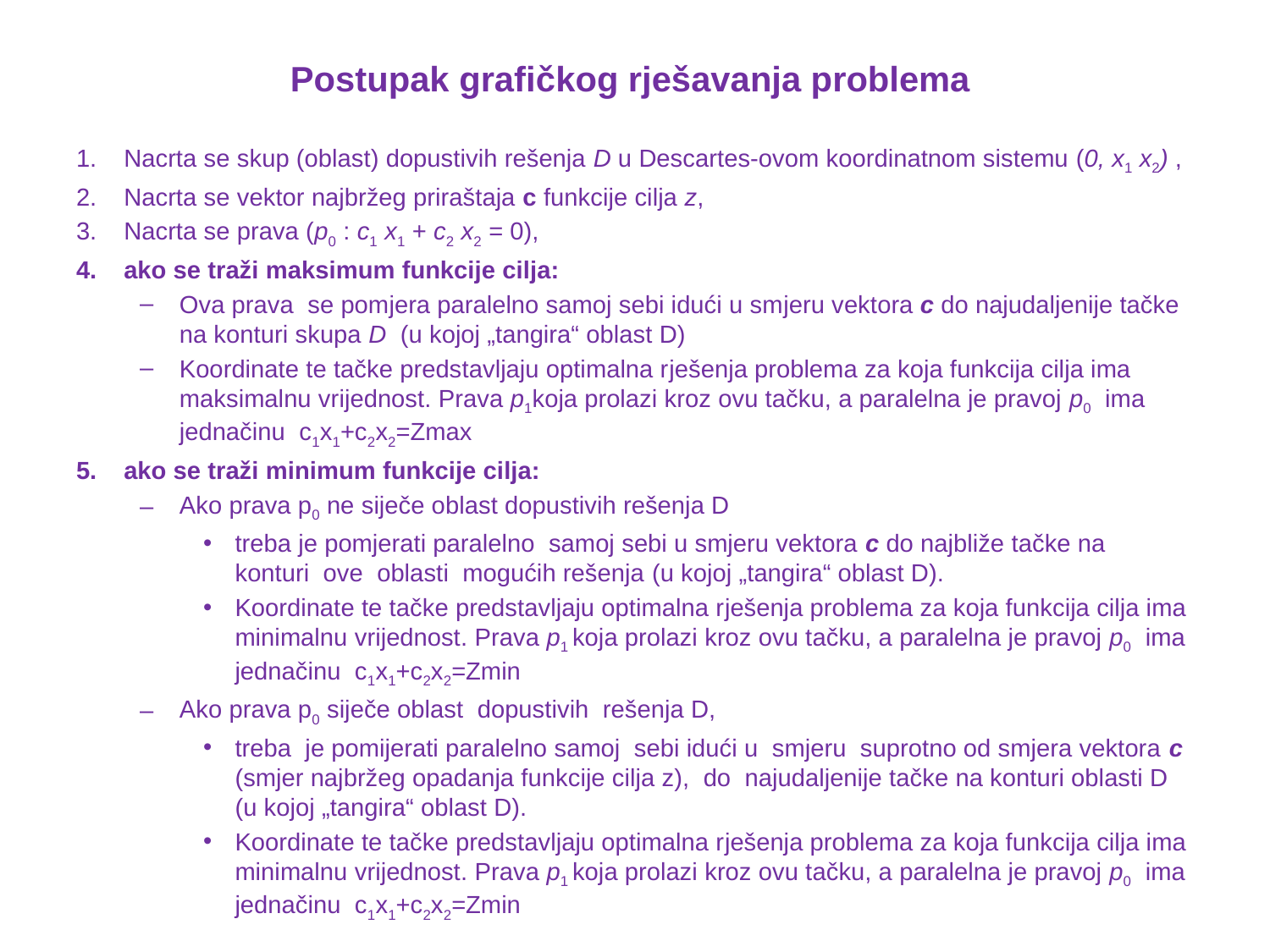

# Postupak grafičkog rješavanja problema
Nacrta se skup (oblast) dopustivih rešenja D u Descartes-ovom koordinatnom sistemu (0, x1 x2) ,
Nacrta se vektor najbržeg priraštaja c funkcije cilja z,
Nacrta se prava (p0 : c1 x1 + c2 x2 = 0),
ako se traži maksimum funkcije cilja:
Ova prava  se pomjera paralelno samoj sebi idući u smjeru vektora c do najudaljenije tačke na konturi skupa D  (u kojoj „tangira“ oblast D)
Koordinate te tačke predstavljaju optimalna rješenja problema za koja funkcija cilja ima maksimalnu vrijednost. Prava p1koja prolazi kroz ovu tačku, a paralelna je pravoj p0  ima jednačinu  c1x1+c2x2=Zmax
ako se traži minimum funkcije cilja:
Ako prava p0 ne siječe oblast dopustivih rešenja D
treba je pomjerati paralelno  samoj sebi u smjeru vektora c do najbliže tačke na  konturi  ove  oblasti  mogućih rešenja (u kojoj „tangira“ oblast D).
Koordinate te tačke predstavljaju optimalna rješenja problema za koja funkcija cilja ima minimalnu vrijednost. Prava p1 koja prolazi kroz ovu tačku, a paralelna je pravoj p0  ima jednačinu  c1x1+c2x2=Zmin
Ako prava p0 siječe oblast  dopustivih  rešenja D,
treba  je pomijerati paralelno samoj  sebi idući u  smjeru  suprotno od smjera vektora c (smjer najbržeg opadanja funkcije cilja z),  do  najudaljenije tačke na konturi oblasti D (u kojoj „tangira“ oblast D).
Koordinate te tačke predstavljaju optimalna rješenja problema za koja funkcija cilja ima minimalnu vrijednost. Prava p1 koja prolazi kroz ovu tačku, a paralelna je pravoj p0  ima jednačinu  c1x1+c2x2=Zmin